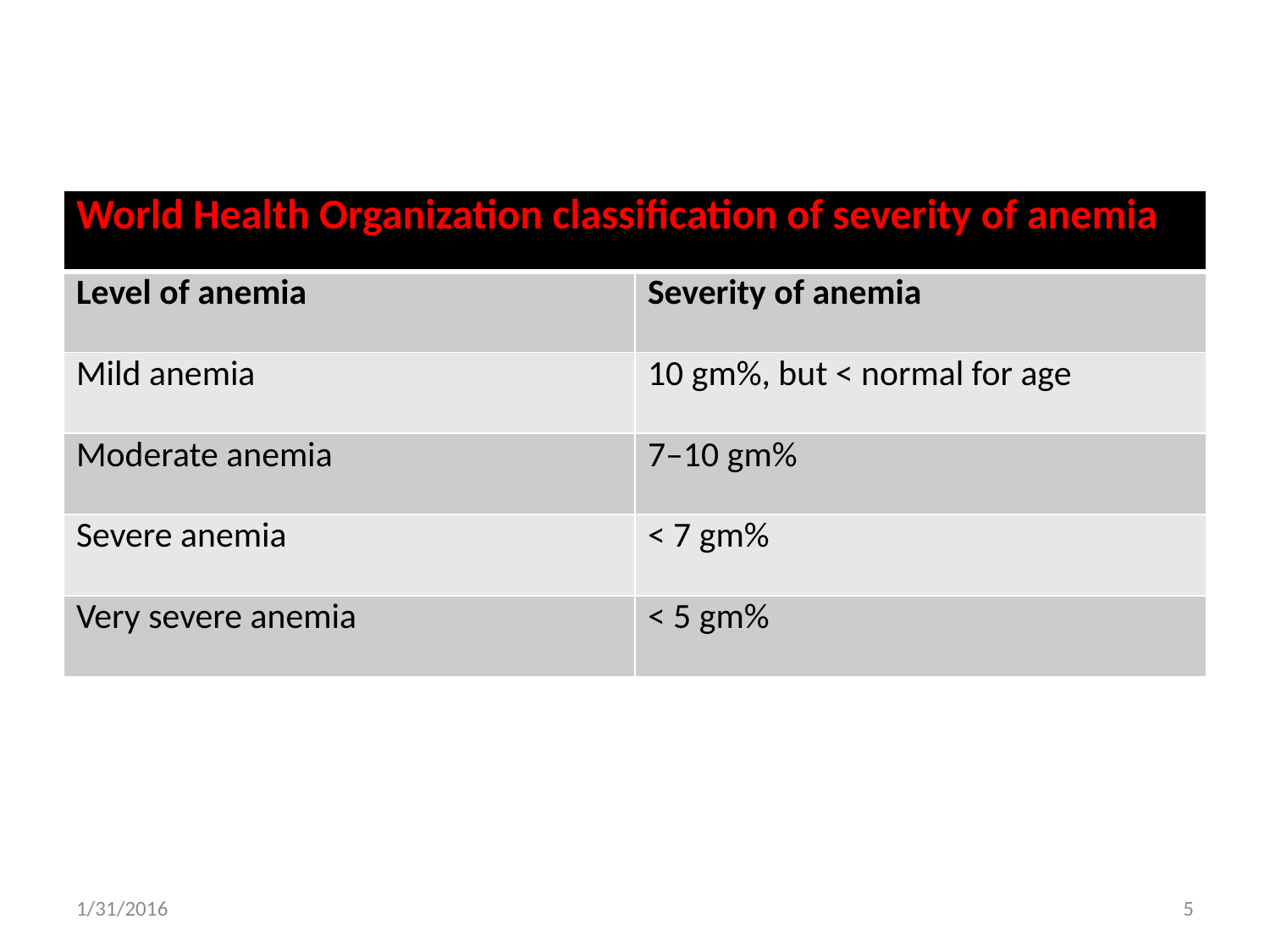

| World Health Organization classification of severity of anemia |  |
| --- | --- |
| Level of anemia | Severity of anemia |
| Mild anemia | 10 gm%, but < normal for age |
| Moderate anemia | 7–10 gm% |
| Severe anemia | < 7 gm% |
| Very severe anemia | < 5 gm% |
1/31/2016
5